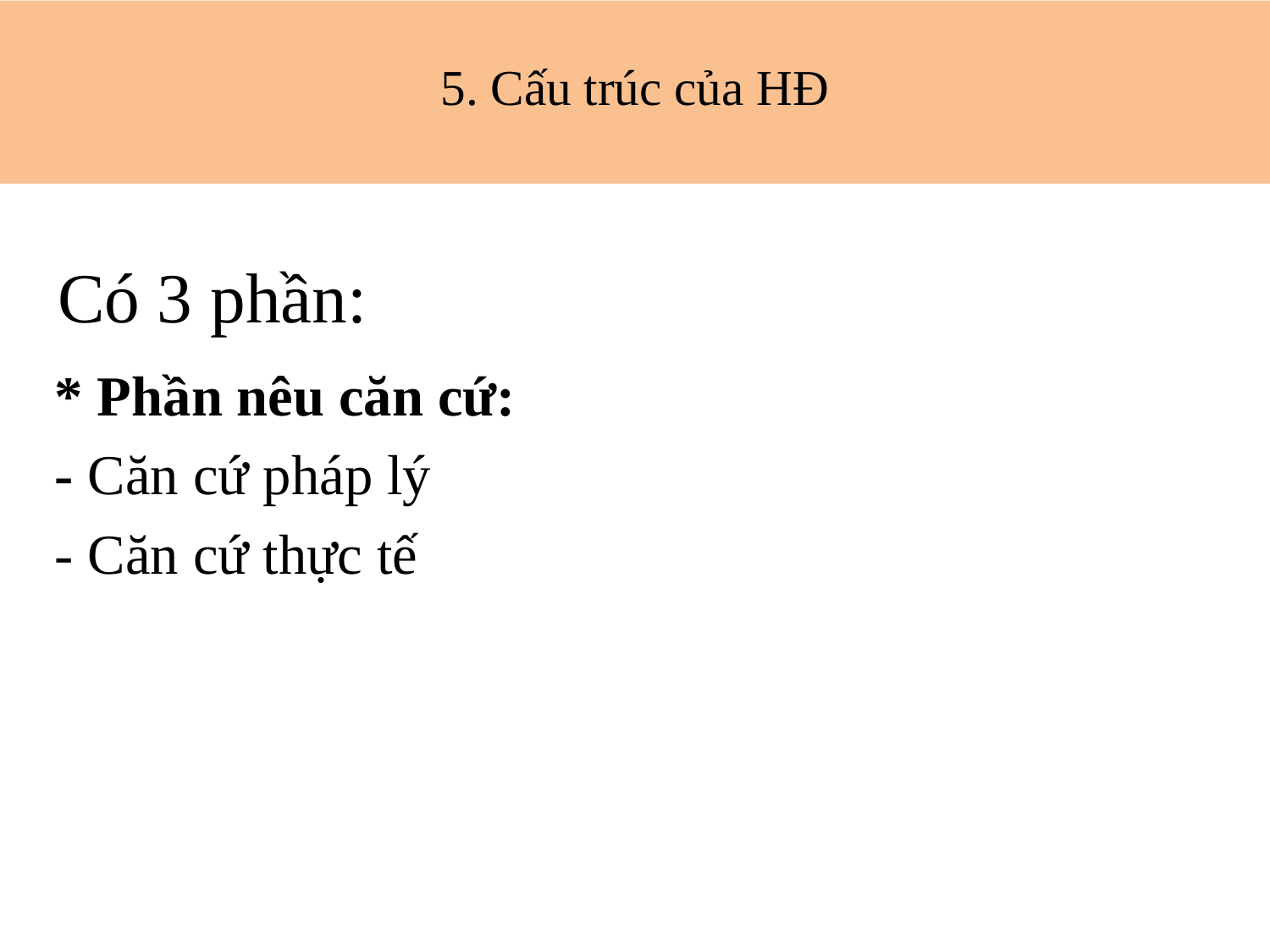

5. Cấu trúc của HĐ
# 5. Cấu trúc của HĐ
Có 3 phần:
* Phần nêu căn cứ:
- Căn cứ pháp lý
- Căn cứ thực tế